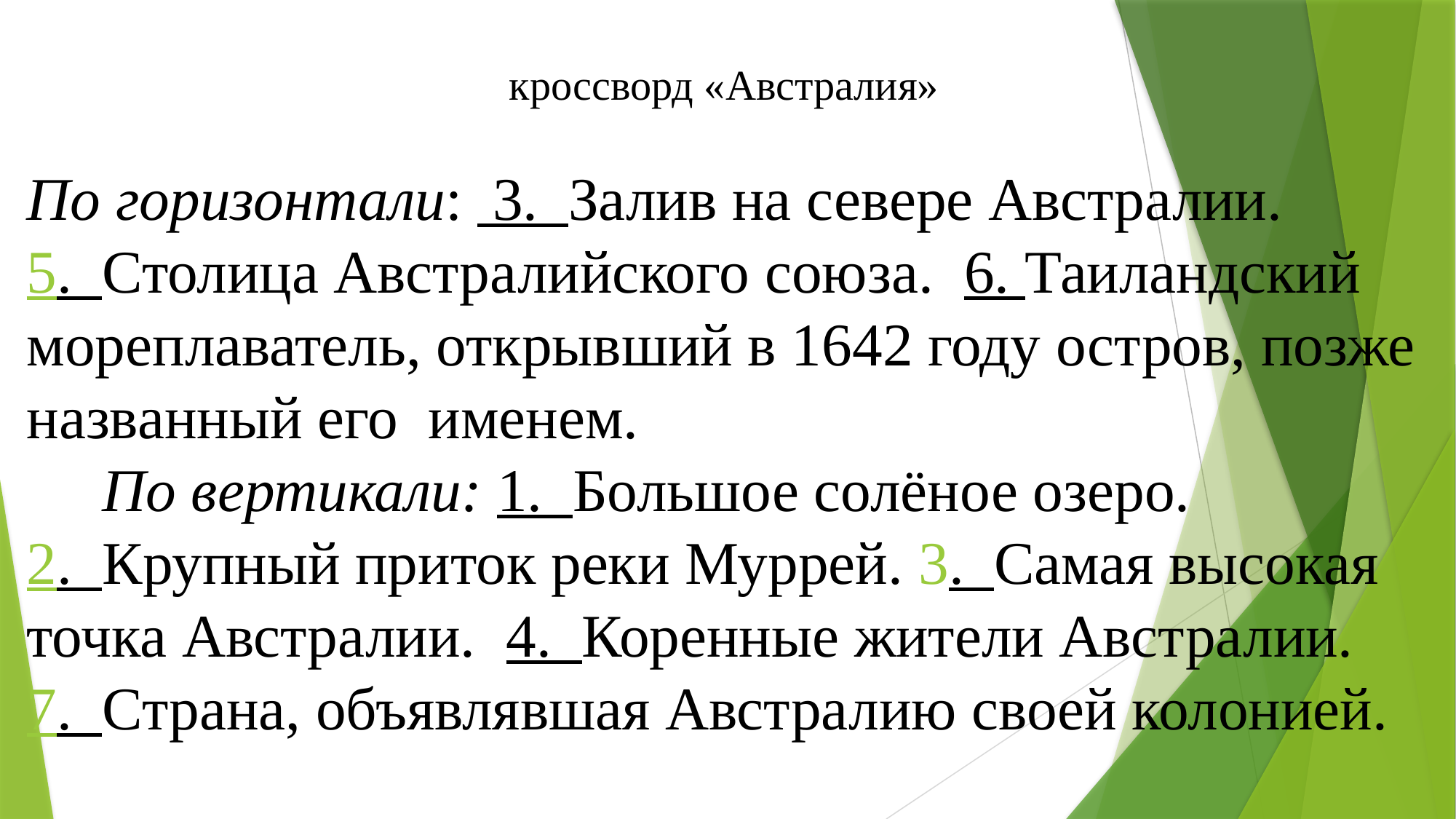

кроссворд «Австралия»

По горизонтали:  3.  Залив на севере Австралии.
5.  Столица Австралийского союза.  6. Таиландский мореплаватель, открывший в 1642 году остров, позже названный его  именем.
     По вертикали: 1.  Большое солёное озеро.
2.  Крупный приток реки Муррей. 3.  Самая высокая точка Австралии.  4.  Коренные жители Австралии.
7.  Страна, объявлявшая Австралию своей колонией.